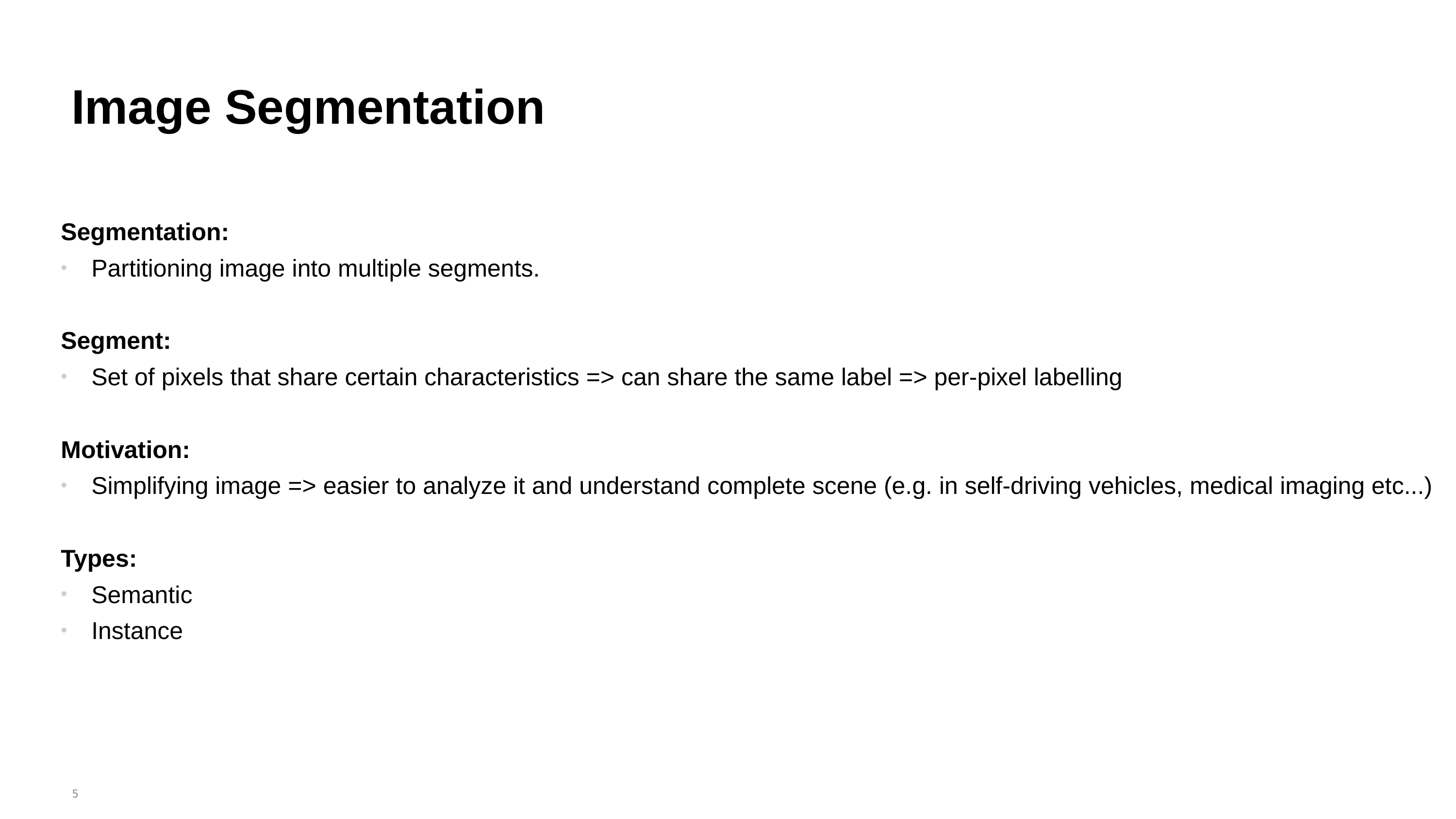

# Image Segmentation
Segmentation:
Partitioning image into multiple segments.

Segment:
Set of pixels that share certain characteristics => can share the same label => per-pixel labelling

Motivation:
Simplifying image => easier to analyze it and understand complete scene (e.g. in self-driving vehicles, medical imaging etc...)

Types:
Semantic
Instance